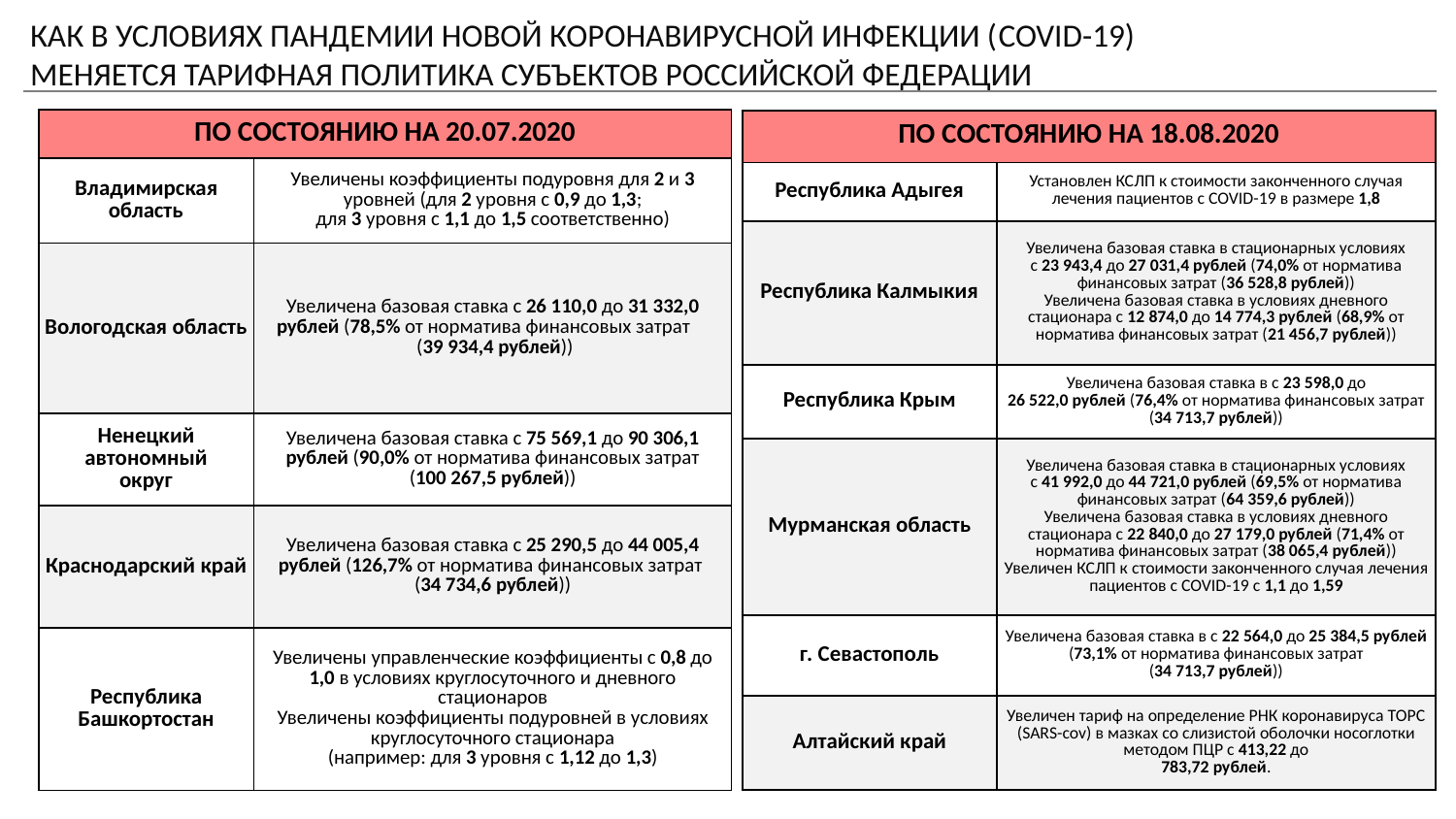

КАК В УСЛОВИЯХ ПАНДЕМИИ НОВОЙ КОРОНАВИРУСНОЙ ИНФЕКЦИИ (COVID-19) МЕНЯЕТСЯ ТАРИФНАЯ ПОЛИТИКА СУБЪЕКТОВ РОССИЙСКОЙ ФЕДЕРАЦИИ
| ПО СОСТОЯНИЮ НА 20.07.2020 |  |
| --- | --- |
| Владимирская область | Увеличены коэффициенты подуровня для 2 и 3 уровней (для 2 уровня с 0,9 до 1,3; для 3 уровня с 1,1 до 1,5 соответственно) |
| Вологодская область | Увеличена базовая ставка с 26 110,0 до 31 332,0 рублей (78,5% от норматива финансовых затрат (39 934,4 рублей)) |
| Ненецкий автономный округ | Увеличена базовая ставка с 75 569,1 до 90 306,1 рублей (90,0% от норматива финансовых затрат (100 267,5 рублей)) |
| Краснодарский край | Увеличена базовая ставка с 25 290,5 до 44 005,4 рублей (126,7% от норматива финансовых затрат (34 734,6 рублей)) |
| Республика Башкортостан | Увеличены управленческие коэффициенты с 0,8 до 1,0 в условиях круглосуточного и дневного стационаров Увеличены коэффициенты подуровней в условиях круглосуточного стационара (например: для 3 уровня с 1,12 до 1,3) |
| ПО СОСТОЯНИЮ НА 18.08.2020 |  |
| --- | --- |
| Республика Адыгея | Установлен КСЛП к стоимости законченного случая лечения пациентов с COVID-19 в размере 1,8 |
| Республика Калмыкия | Увеличена базовая ставка в стационарных условиях с 23 943,4 до 27 031,4 рублей (74,0% от норматива финансовых затрат (36 528,8 рублей)) Увеличена базовая ставка в условиях дневного стационара с 12 874,0 до 14 774,3 рублей (68,9% от норматива финансовых затрат (21 456,7 рублей)) |
| Республика Крым | Увеличена базовая ставка в с 23 598,0 до 26 522,0 рублей (76,4% от норматива финансовых затрат (34 713,7 рублей)) |
| Мурманская область | Увеличена базовая ставка в стационарных условиях с 41 992,0 до 44 721,0 рублей (69,5% от норматива финансовых затрат (64 359,6 рублей)) Увеличена базовая ставка в условиях дневного стационара с 22 840,0 до 27 179,0 рублей (71,4% от норматива финансовых затрат (38 065,4 рублей)) Увеличен КСЛП к стоимости законченного случая лечения пациентов с COVID-19 c 1,1 до 1,59 |
| г. Севастополь | Увеличена базовая ставка в с 22 564,0 до 25 384,5 рублей (73,1% от норматива финансовых затрат (34 713,7 рублей)) |
| Алтайский край | Увеличен тариф на определение РНК коронавируса ТОРС (SARS-cov) в мазках со слизистой оболочки носоглотки методом ПЦР с 413,22 до 783,72 рублей. |